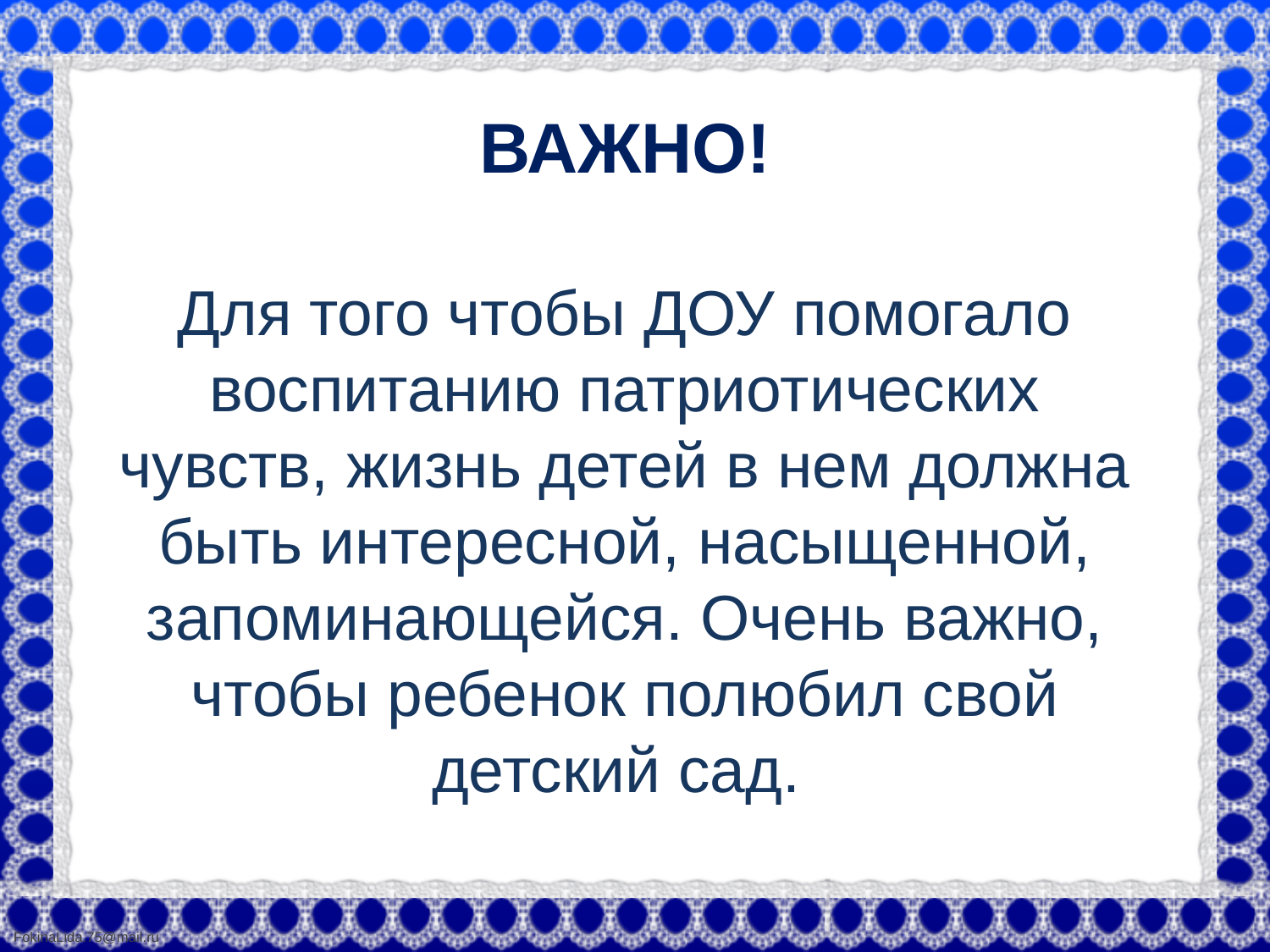

ВАЖНО!

Для того чтобы ДОУ помогало воспитанию патриотических чувств, жизнь детей в нем должна быть интересной, насыщенной, запоминающейся. Очень важно, чтобы ребенок полюбил свой детский сад.